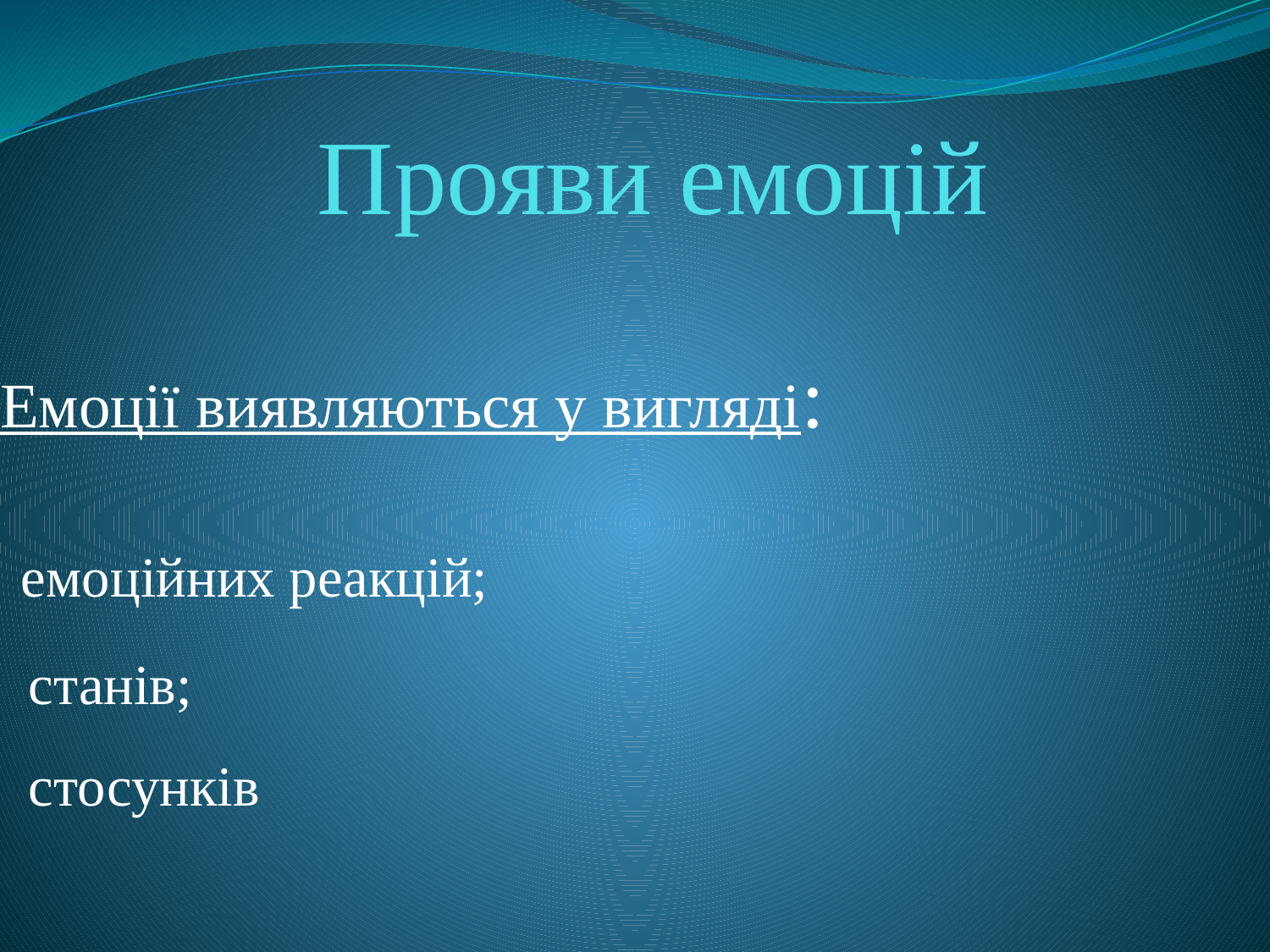

# Прояви емоцій
Емоції виявляються у вигляді:
 емоційних реакцій;
  станів;
  стосунків